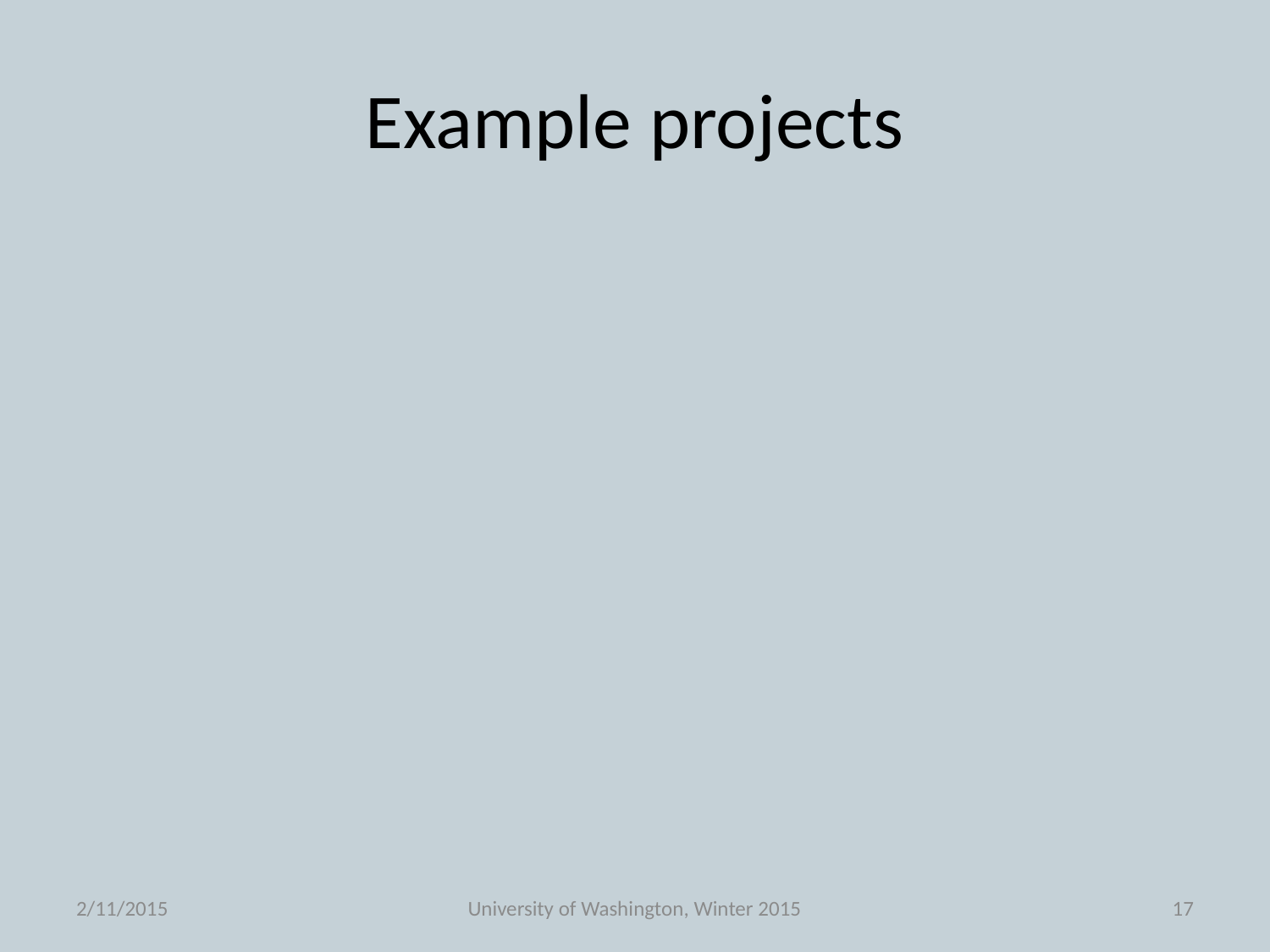

# Example projects

2/11/2015
University of Washington, Winter 2015
17